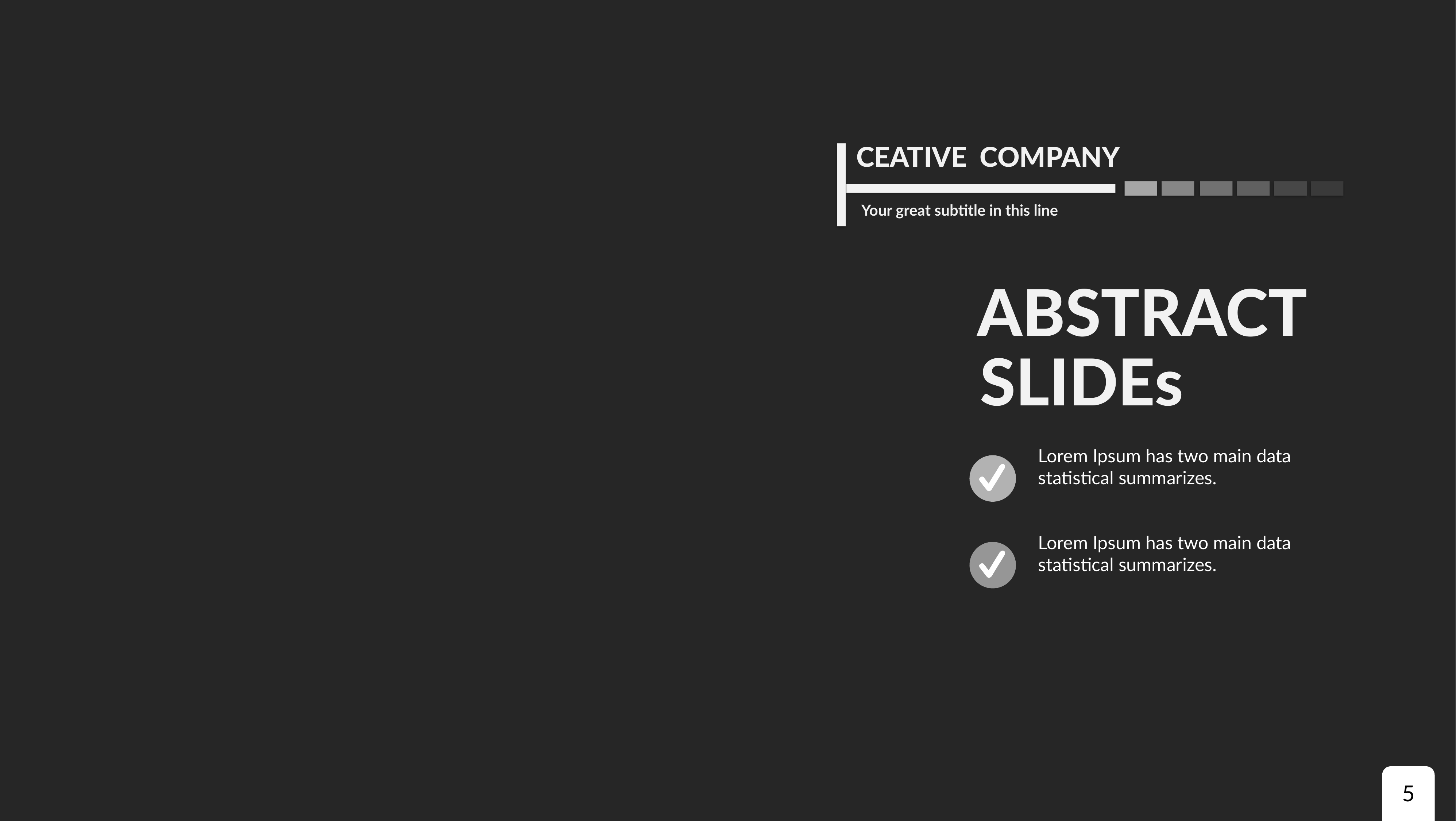

CEATIVE  COMPANY

Your great subtitle in this line

ABSTRACT
SLIDEs
Lorem Ipsum has two main data statistical summarizes.

Lorem Ipsum has two main data statistical summarizes.